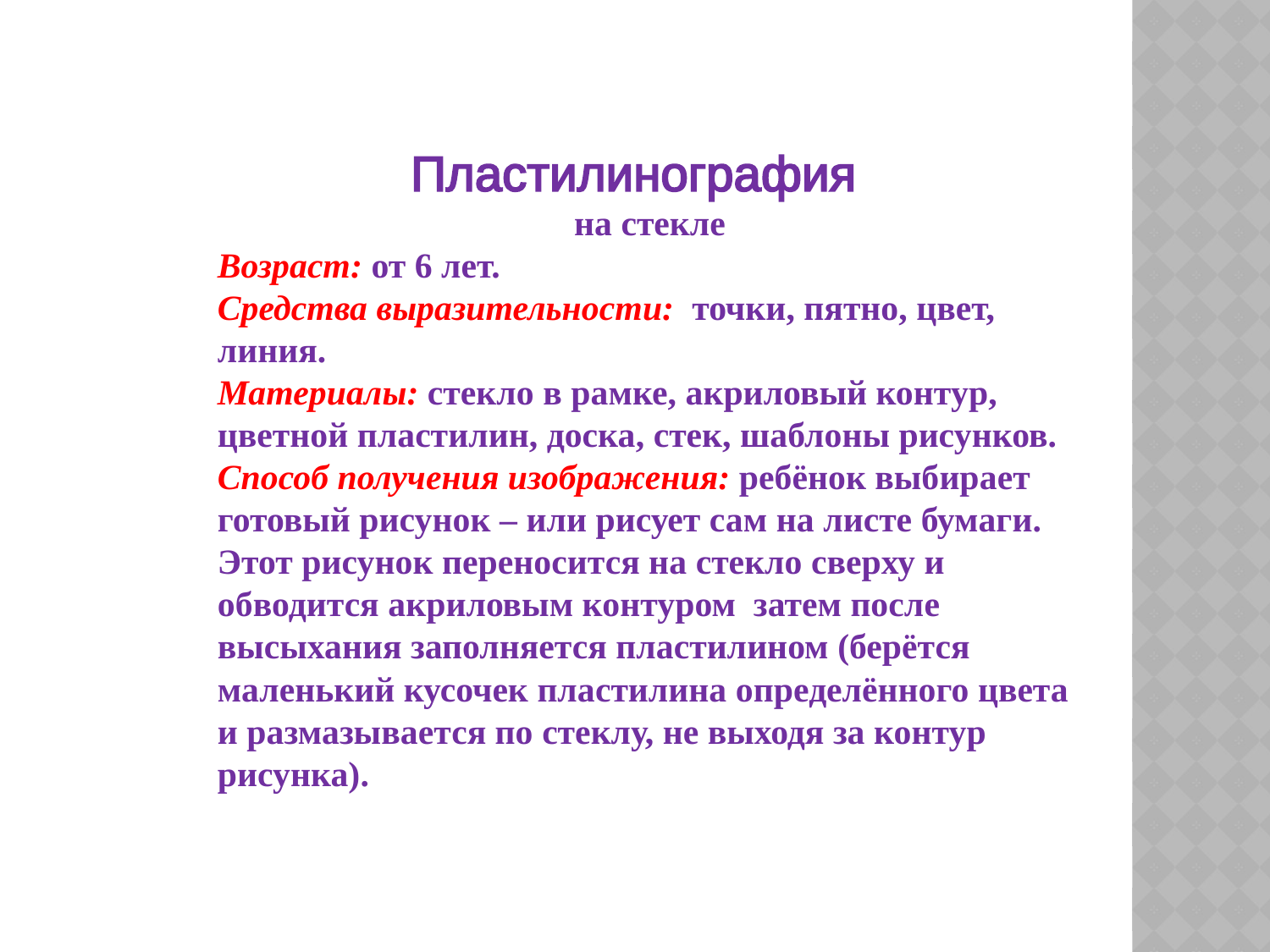

Пластилинография
на стекле
Возраст: от 6 лет.
Средства выразительности:  точки, пятно, цвет, линия.
Материалы: стекло в рамке, акриловый контур, цветной пластилин, доска, стек, шаблоны рисунков.
Способ получения изображения: ребёнок выбирает готовый рисунок – или рисует сам на листе бумаги. Этот рисунок переносится на стекло сверху и обводится акриловым контуром  затем после высыхания заполняется пластилином (берётся маленький кусочек пластилина определённого цвета и размазывается по стеклу, не выходя за контур рисунка).